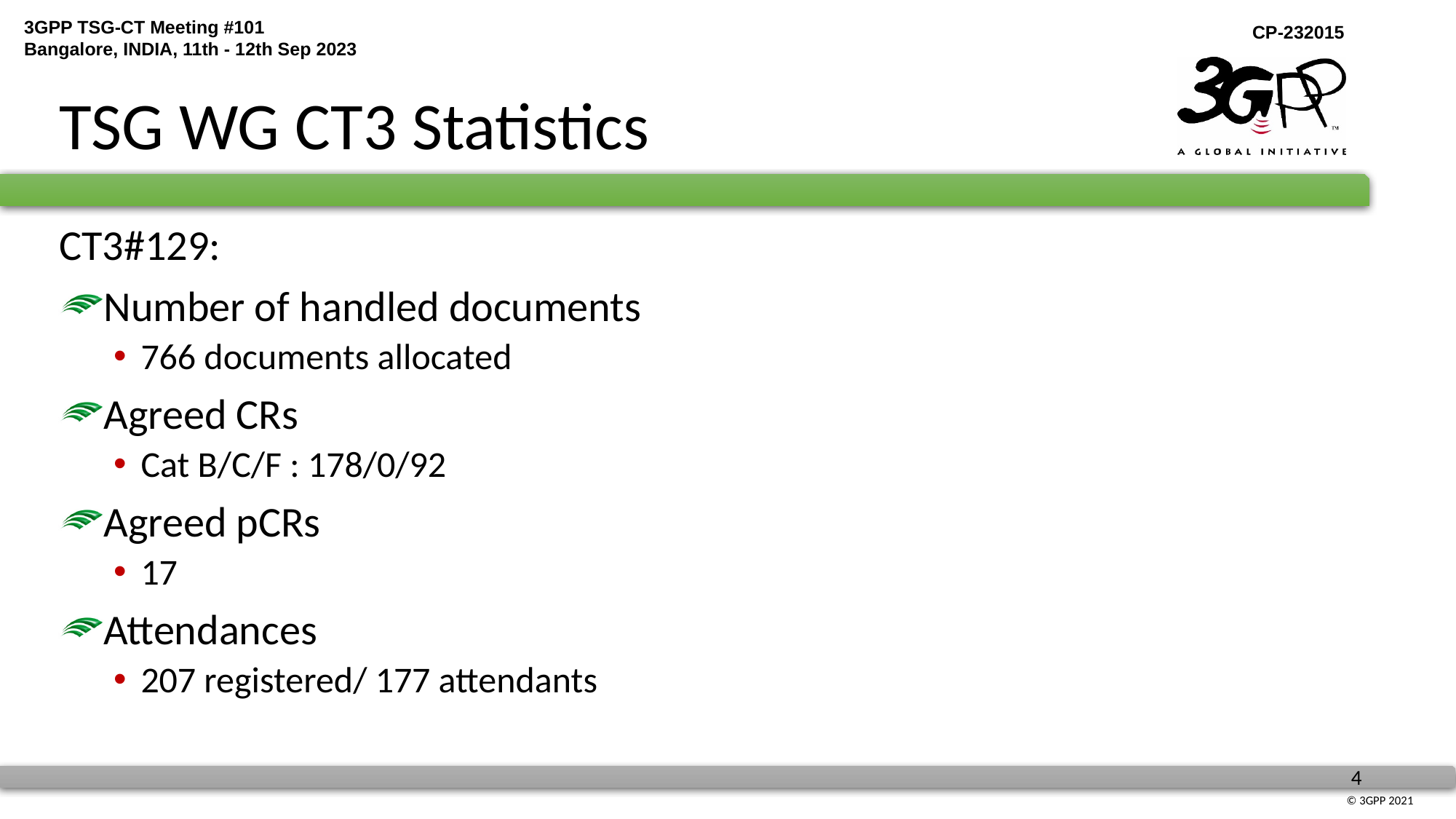

# TSG WG CT3 Statistics
CT3#129:
Number of handled documents
766 documents allocated
Agreed CRs
Cat B/C/F : 178/0/92
Agreed pCRs
17
Attendances
207 registered/ 177 attendants